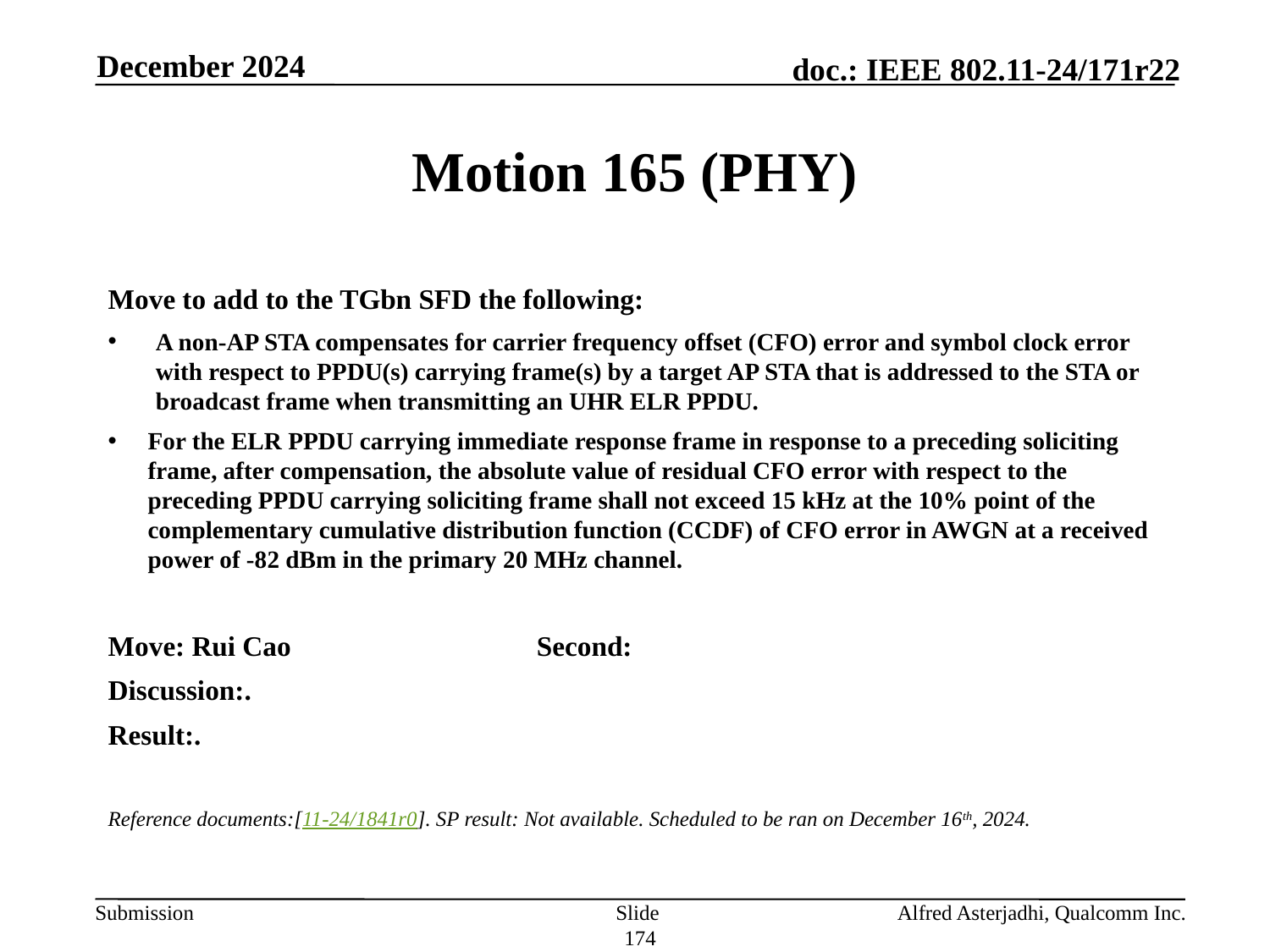

December 2024
# Motion 165 (PHY)
Move to add to the TGbn SFD the following:
A non-AP STA compensates for carrier frequency offset (CFO) error and symbol clock error with respect to PPDU(s) carrying frame(s) by a target AP STA that is addressed to the STA or broadcast frame when transmitting an UHR ELR PPDU.
For the ELR PPDU carrying immediate response frame in response to a preceding soliciting frame, after compensation, the absolute value of residual CFO error with respect to the preceding PPDU carrying soliciting frame shall not exceed 15 kHz at the 10% point of the complementary cumulative distribution function (CCDF) of CFO error in AWGN at a received power of -82 dBm in the primary 20 MHz channel.

Move: Rui Cao 		Second:
Discussion:.
Result:.

Reference documents:[11-24/1841r0]. SP result: Not available. Scheduled to be ran on December 16th, 2024.

Slide 174
Alfred Asterjadhi, Qualcomm Inc.